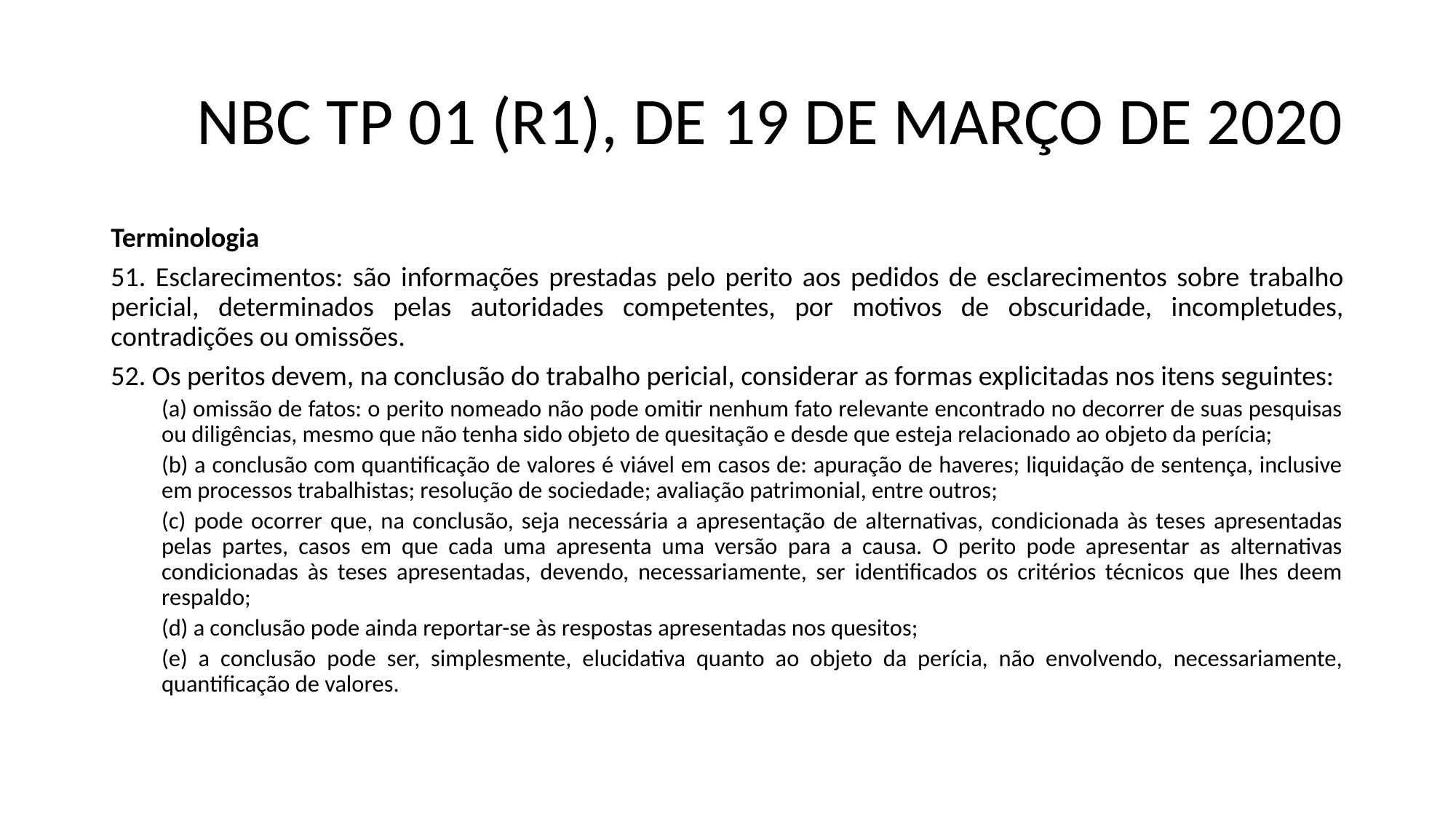

# NBC TP 01 (R1), DE 19 DE MARÇO DE 2020
Terminologia
51. Esclarecimentos: são informações prestadas pelo perito aos pedidos de esclarecimentos sobre trabalho pericial, determinados pelas autoridades competentes, por motivos de obscuridade, incompletudes, contradições ou omissões.
52. Os peritos devem, na conclusão do trabalho pericial, considerar as formas explicitadas nos itens seguintes:
(a) omissão de fatos: o perito nomeado não pode omitir nenhum fato relevante encontrado no decorrer de suas pesquisas ou diligências, mesmo que não tenha sido objeto de quesitação e desde que esteja relacionado ao objeto da perícia;
(b) a conclusão com quantificação de valores é viável em casos de: apuração de haveres; liquidação de sentença, inclusive em processos trabalhistas; resolução de sociedade; avaliação patrimonial, entre outros;
(c) pode ocorrer que, na conclusão, seja necessária a apresentação de alternativas, condicionada às teses apresentadas pelas partes, casos em que cada uma apresenta uma versão para a causa. O perito pode apresentar as alternativas condicionadas às teses apresentadas, devendo, necessariamente, ser identificados os critérios técnicos que lhes deem respaldo;
(d) a conclusão pode ainda reportar-se às respostas apresentadas nos quesitos;
(e) a conclusão pode ser, simplesmente, elucidativa quanto ao objeto da perícia, não envolvendo, necessariamente, quantificação de valores.